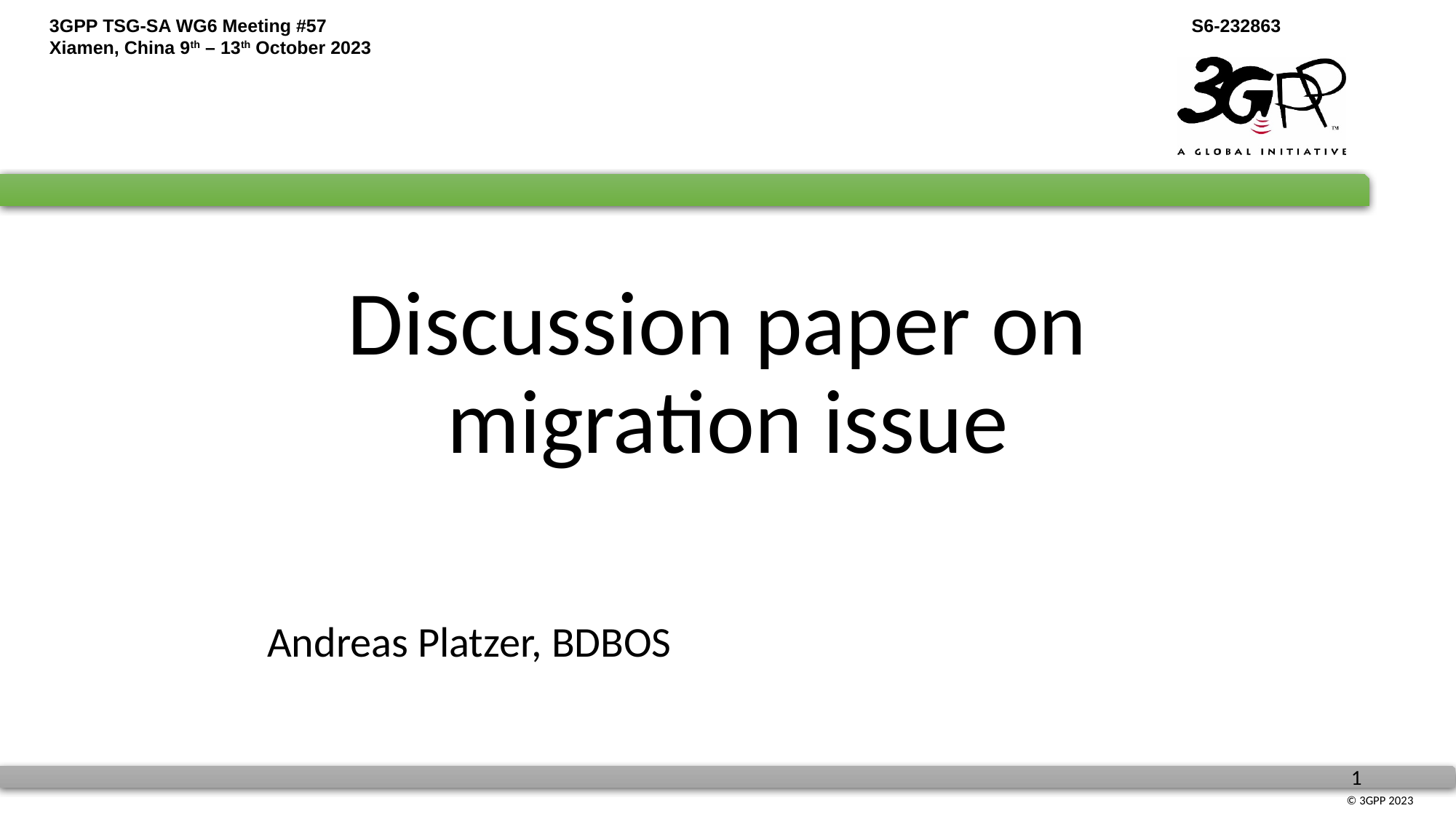

# Discussion paper on migration issue
Andreas Platzer, BDBOS